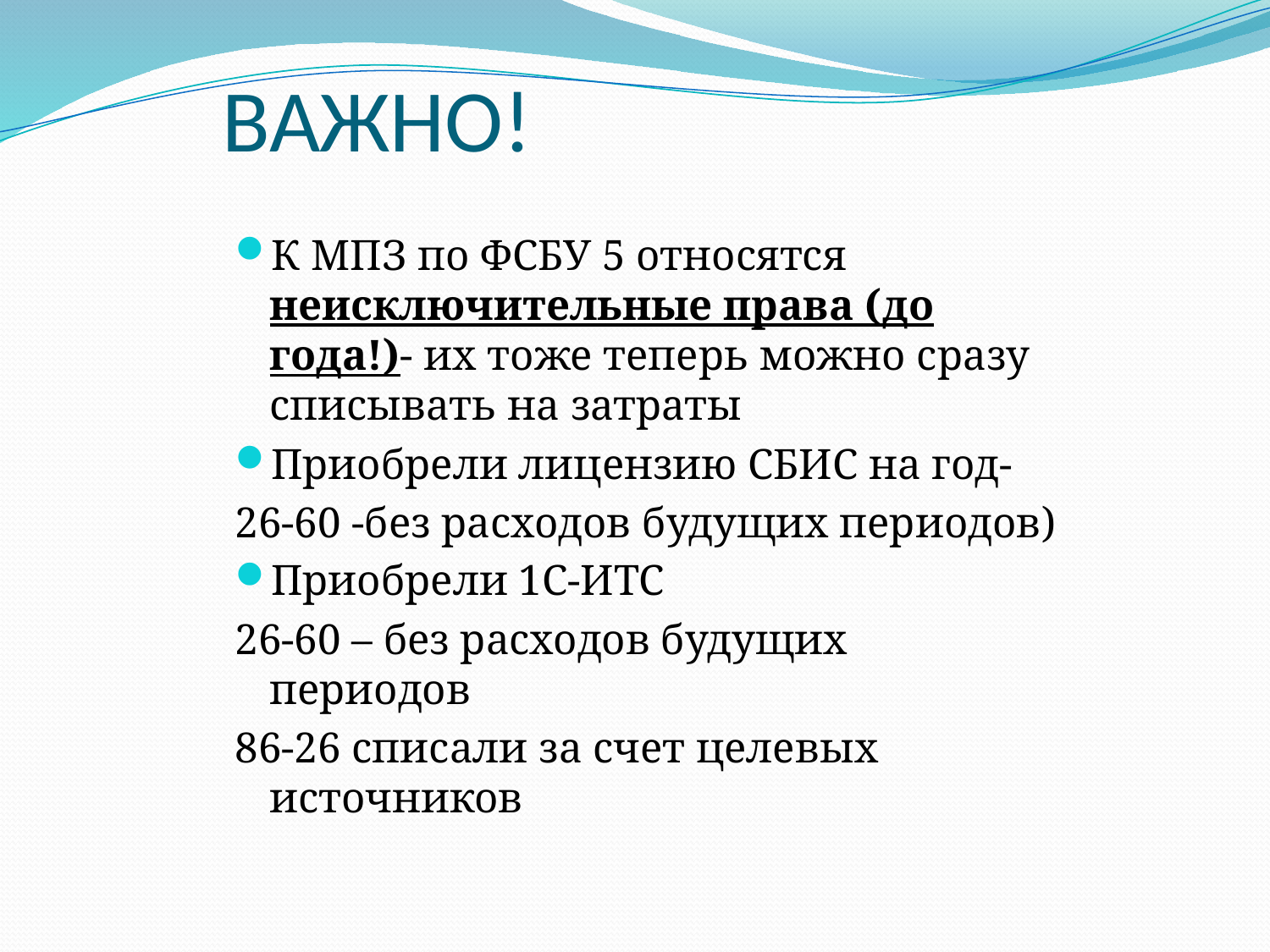

# ВАЖНО!
К МПЗ по ФСБУ 5 относятся неисключительные права (до года!)- их тоже теперь можно сразу списывать на затраты
Приобрели лицензию СБИС на год-
26-60 -без расходов будущих периодов)
Приобрели 1С-ИТС
26-60 – без расходов будущих периодов
86-26 списали за счет целевых источников